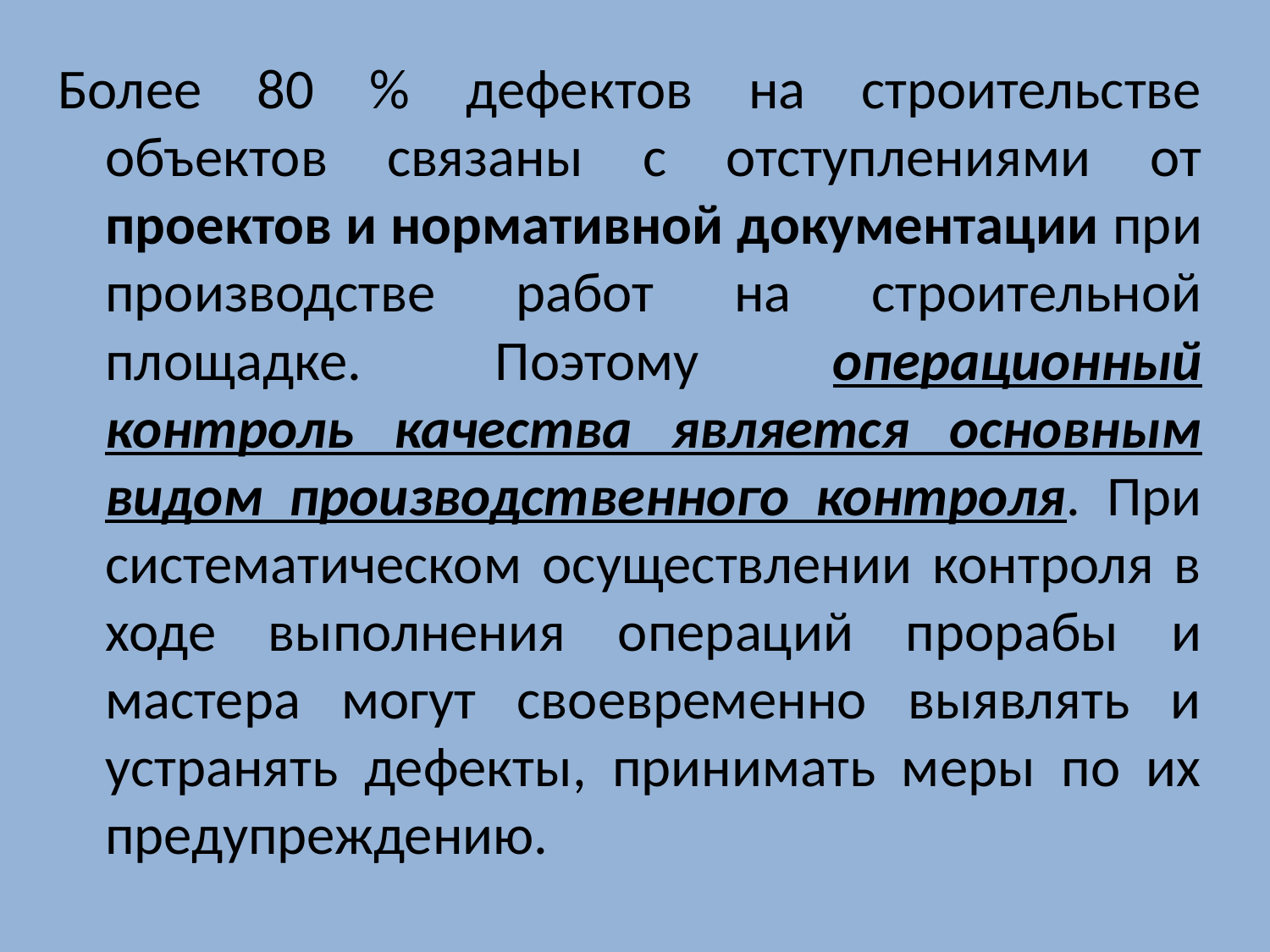

Более 80 % дефектов на строительстве объектов связаны с отступлениями от проектов и нормативной документации при производстве работ на строительной площадке. Поэтому операционный контроль качества является основным видом производственного контроля. При систематическом осуществлении контроля в ходе выполнения операций прорабы и мастера могут своевременно выявлять и устранять дефекты, принимать меры по их предупреждению.